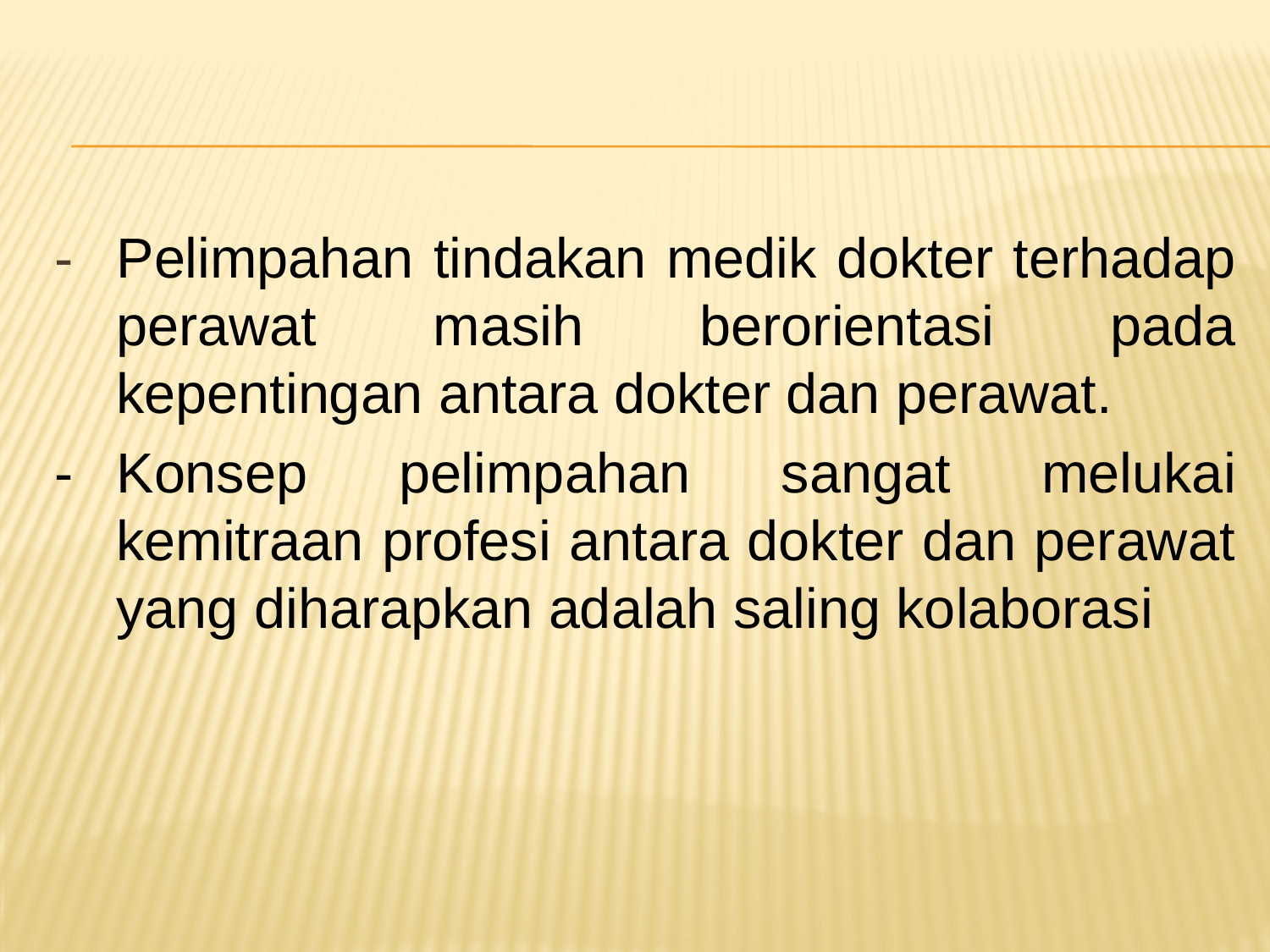

#
-	Pelimpahan tindakan medik dokter terhadap perawat masih berorientasi pada kepentingan antara dokter dan perawat.
-	Konsep pelimpahan sangat melukai kemitraan profesi antara dokter dan perawat yang diharapkan adalah saling kolaborasi